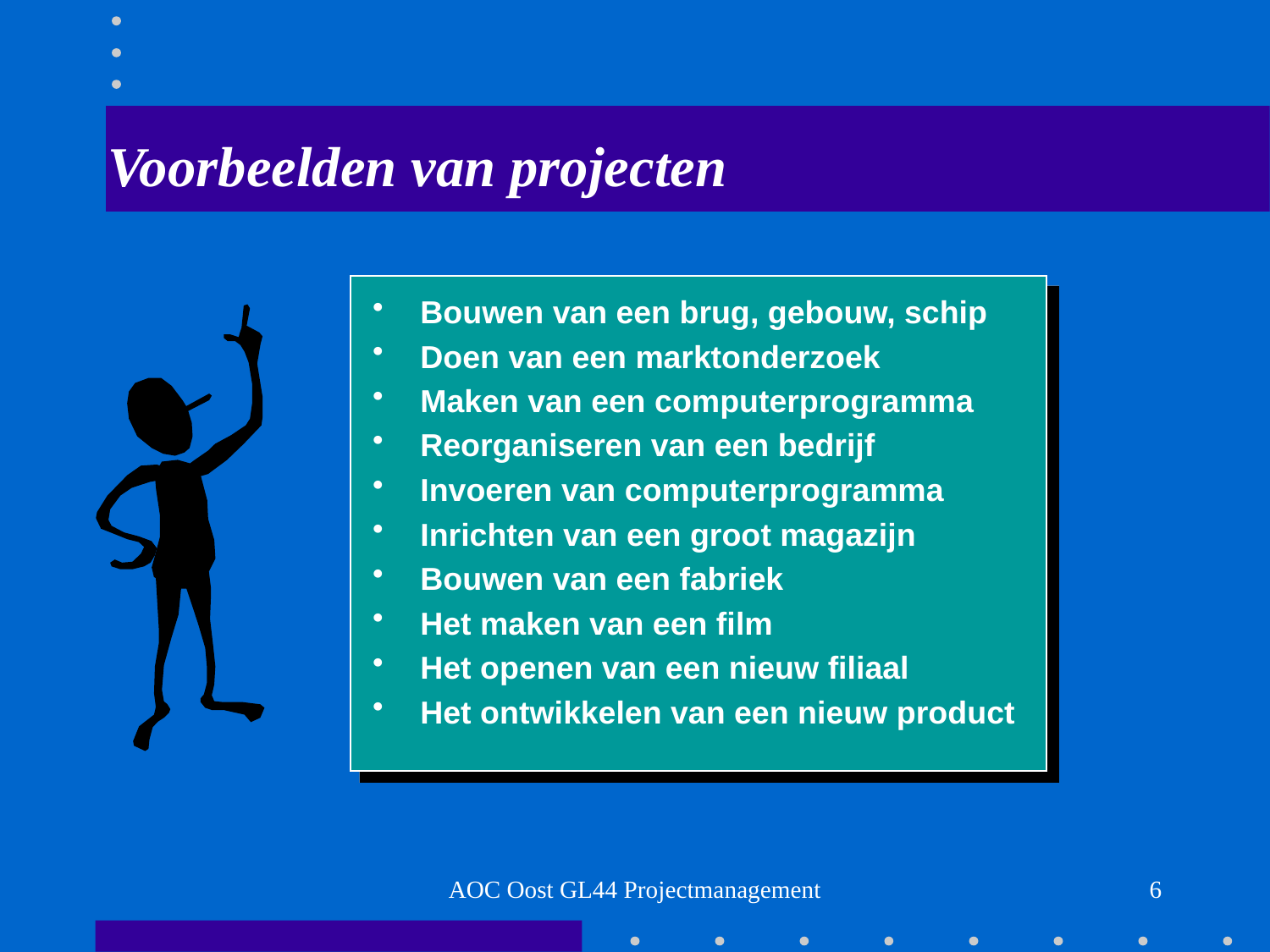

# Voorbeelden van projecten

Bouwen van een brug, gebouw, schip
Doen van een marktonderzoek
Maken van een computerprogramma
Reorganiseren van een bedrijf
Invoeren van computerprogramma
Inrichten van een groot magazijn
Bouwen van een fabriek
Het maken van een film
Het openen van een nieuw filiaal
Het ontwikkelen van een nieuw product

AOC Oost GL44 Projectmanagement
6